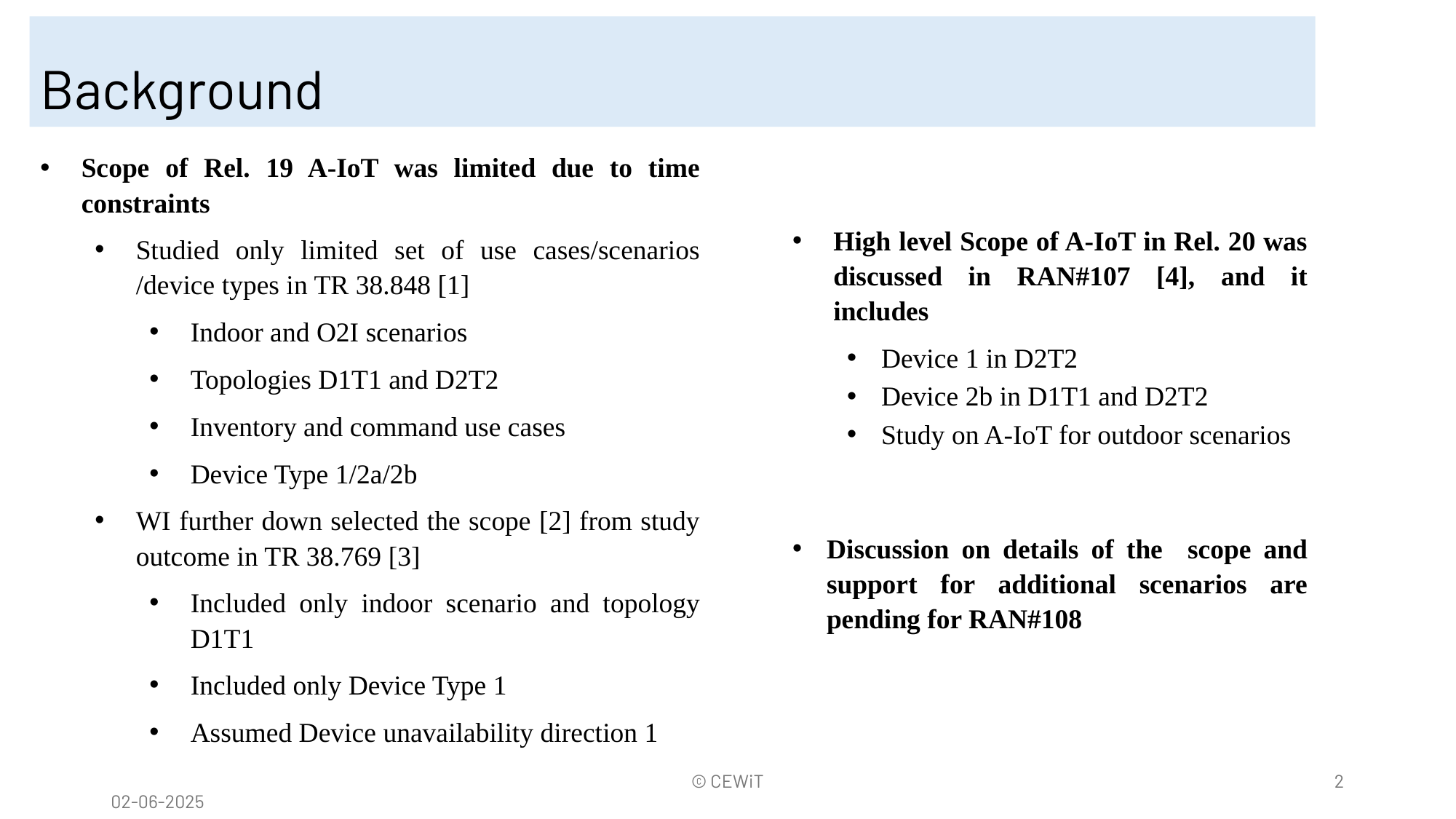

Background
Scope of Rel. 19 A-IoT was limited due to time constraints
Studied only limited set of use cases/scenarios /device types in TR 38.848 [1]
Indoor and O2I scenarios
Topologies D1T1 and D2T2
Inventory and command use cases
Device Type 1/2a/2b
WI further down selected the scope [2] from study outcome in TR 38.769 [3]
Included only indoor scenario and topology D1T1
Included only Device Type 1
Assumed Device unavailability direction 1
High level Scope of A-IoT in Rel. 20 was discussed in RAN#107 [4], and it includes
Device 1 in D2T2
Device 2b in D1T1 and D2T2
Study on A-IoT for outdoor scenarios

Discussion on details of the  scope and support for additional scenarios are pending for RAN#108
© CEWiT
2
02-06-2025